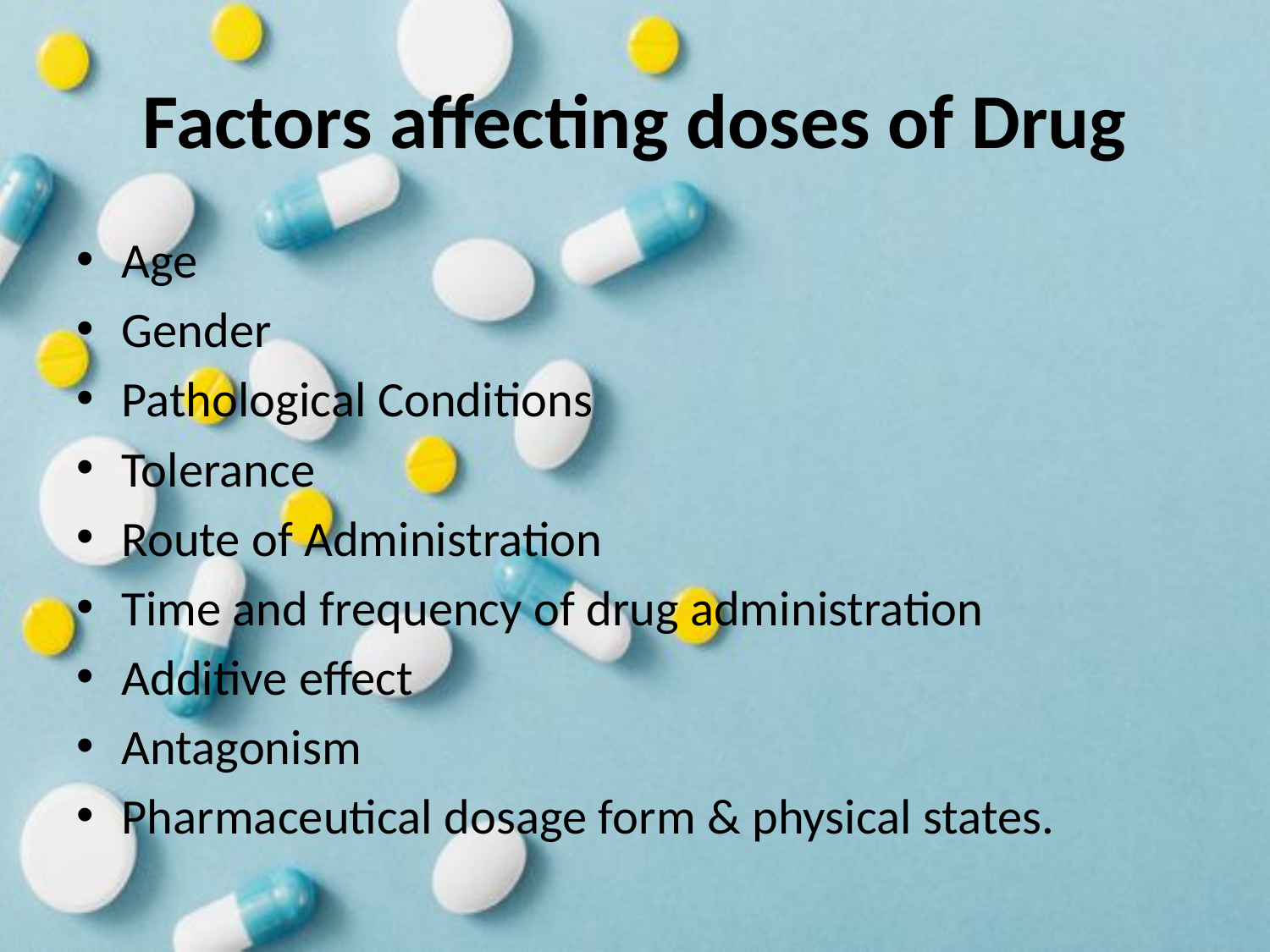

# Factors affecting doses of Drug
Age
Gender
Pathological Conditions
Tolerance
Route of Administration
Time and frequency of drug administration
Additive effect
Antagonism
Pharmaceutical dosage form & physical states.